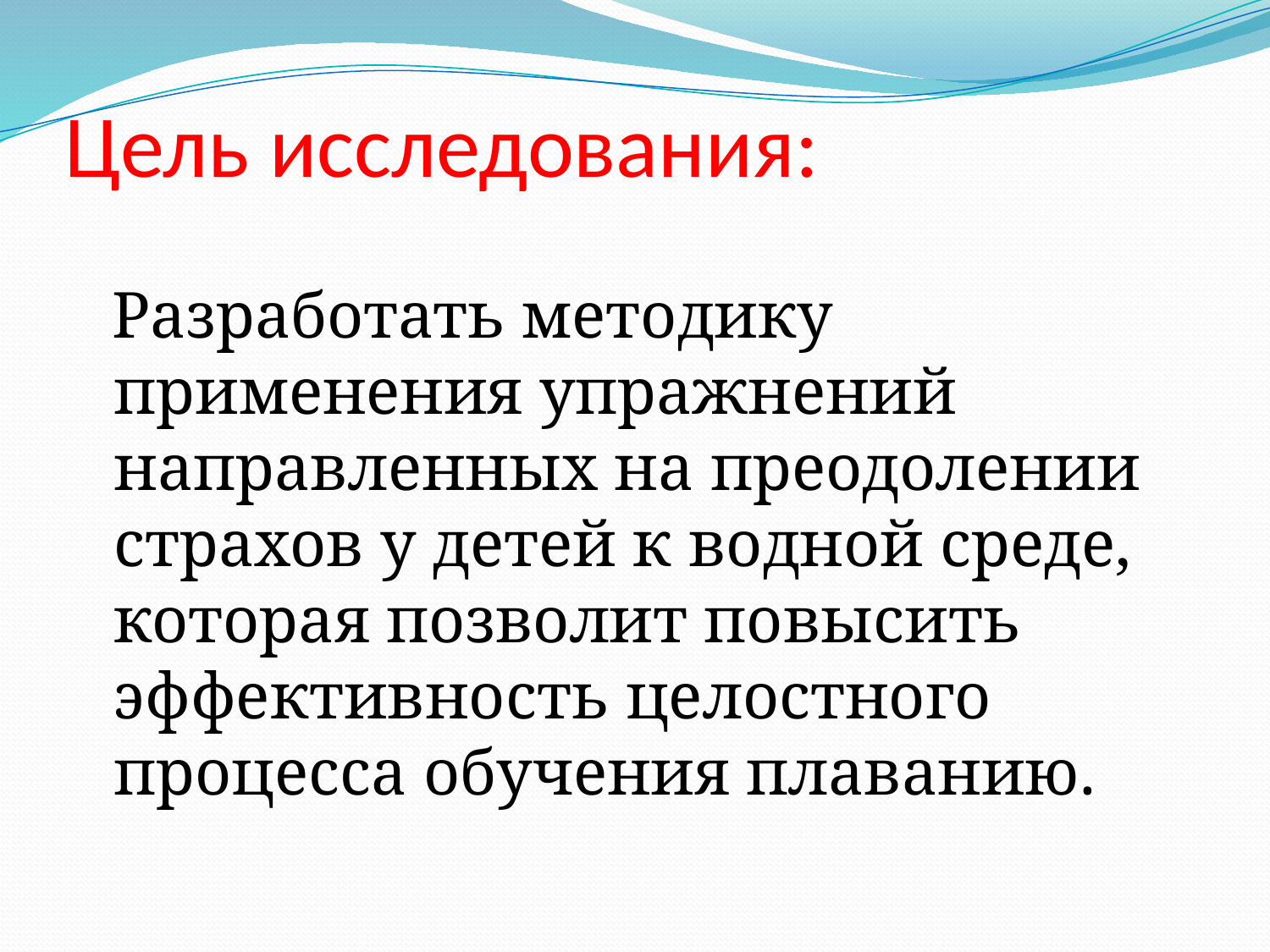

# Цель исследования:
   Разработать методику применения упражнений направленных на преодолении страхов у детей к водной среде, которая позволит повысить эффективность целостного процесса обучения плаванию.